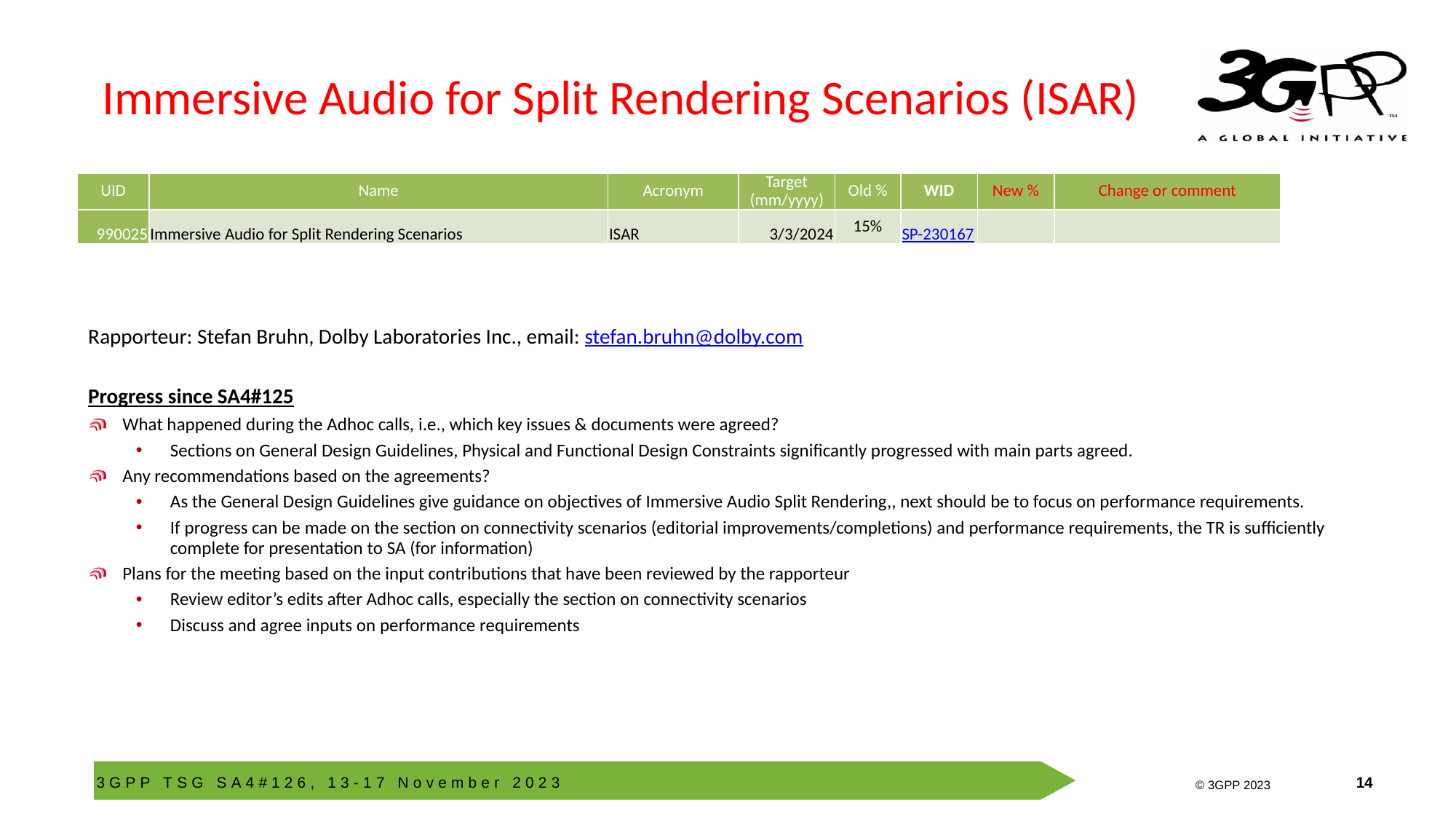

# Immersive Audio for Split Rendering Scenarios (ISAR)
| UID | Name | Acronym | Target (mm/yyyy) | Old % | WID | New % | Change or comment |
| --- | --- | --- | --- | --- | --- | --- | --- |
| 990025 | Immersive Audio for Split Rendering Scenarios | ISAR | 3/3/2024 | 15% | SP-230167 |  |  |
Rapporteur: Stefan Bruhn, Dolby Laboratories Inc., email: stefan.bruhn@dolby.com

Progress since SA4#125
What happened during the Adhoc calls, i.e., which key issues & documents were agreed?
Sections on General Design Guidelines, Physical and Functional Design Constraints significantly progressed with main parts agreed.
Any recommendations based on the agreements?
As the General Design Guidelines give guidance on objectives of Immersive Audio Split Rendering,, next should be to focus on performance requirements.
If progress can be made on the section on connectivity scenarios (editorial improvements/completions) and performance requirements, the TR is sufficiently complete for presentation to SA (for information)
Plans for the meeting based on the input contributions that have been reviewed by the rapporteur
Review editor’s edits after Adhoc calls, especially the section on connectivity scenarios
Discuss and agree inputs on performance requirements